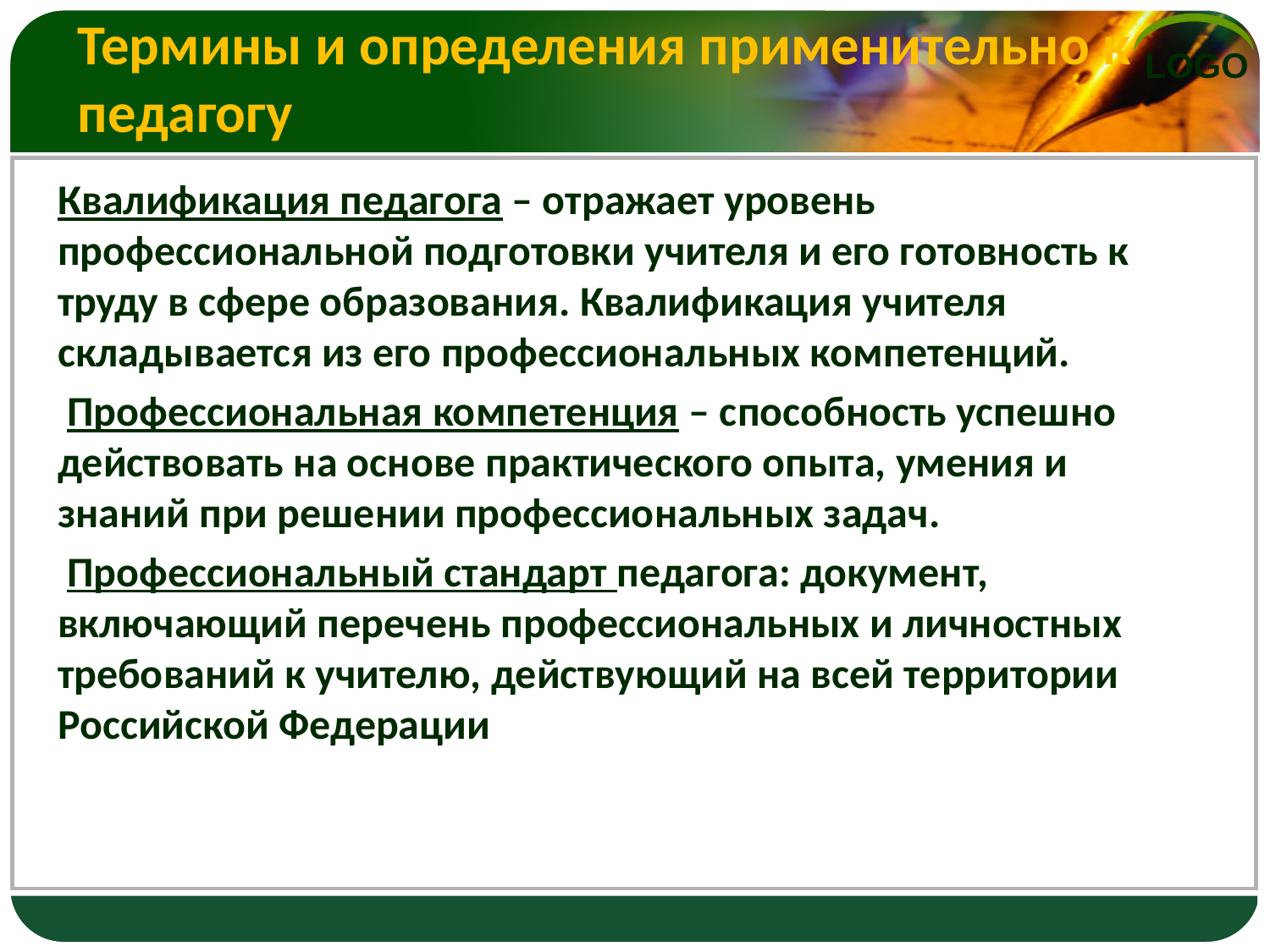

# Термины и определения применительно к педагогу
Квалификация педагога – отражает уровень профессиональной подготовки учителя и его готовность к труду в сфере образования. Квалификация учителя складывается из его профессиональных компетенций.
 Профессиональная компетенция – способность успешно    действовать на основе практического опыта, умения и знаний при решении профессиональных задач.
 Профессиональный стандарт педагога: документ, включающий перечень профессиональных и личностных требований к учителю, действующий на всей территории Российской Федерации